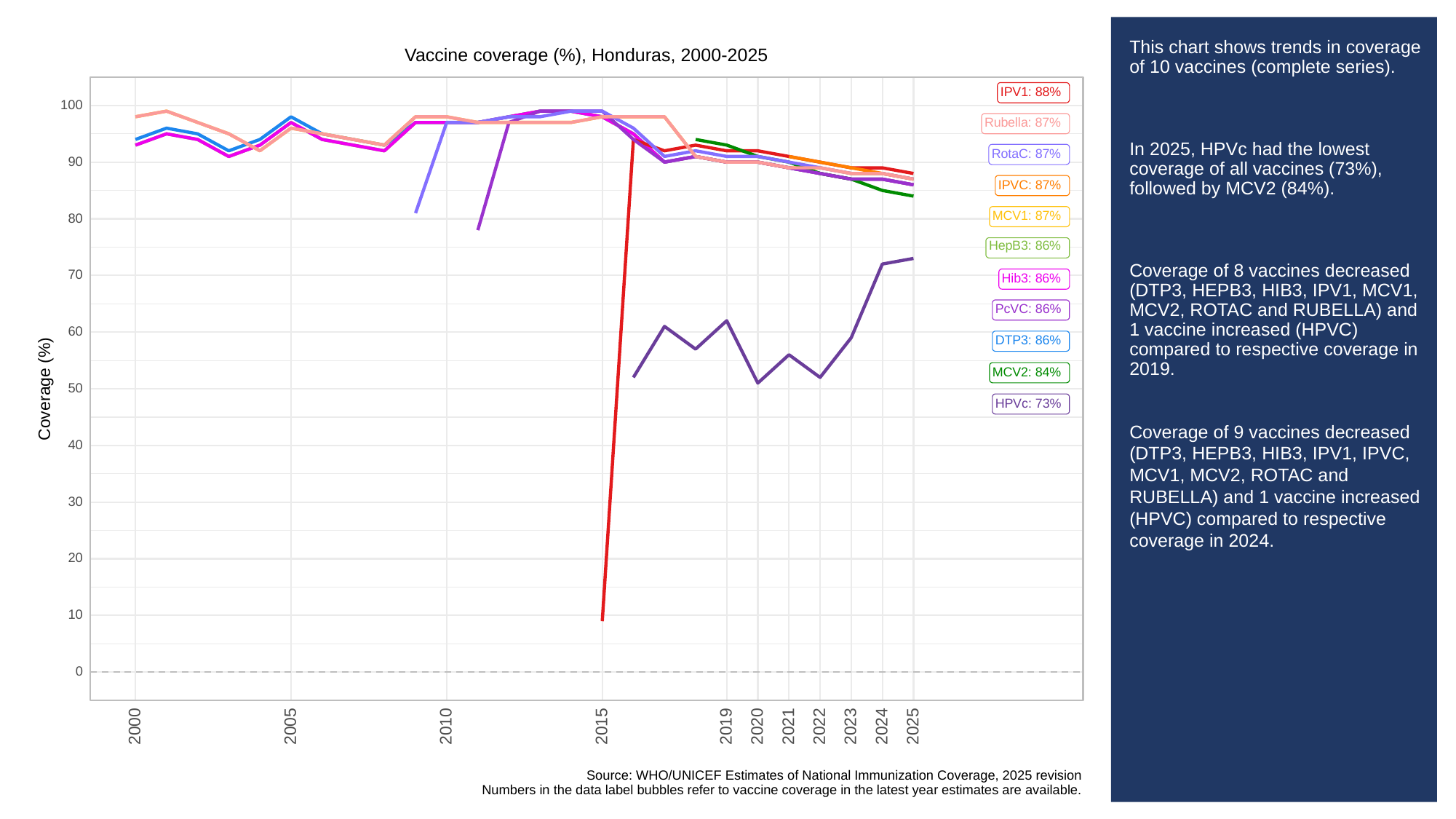

# This chart shows trends in coverage of 10 vaccines (complete series).

In 2025, HPVc had the lowest coverage of all vaccines (73%), followed by MCV2 (84%).

Coverage of 8 vaccines decreased (DTP3, HEPB3, HIB3, IPV1, MCV1, MCV2, ROTAC and RUBELLA) and 1 vaccine increased (HPVC) compared to respective coverage in 2019.

Coverage of 9 vaccines decreased (DTP3, HEPB3, HIB3, IPV1, IPVC, MCV1, MCV2, ROTAC and RUBELLA) and 1 vaccine increased (HPVC) compared to respective coverage in 2024.

Vaccine coverage (%), Honduras, 2000-2025

IPV1: 88%

100

Rubella: 87%

RotaC: 87%

90

IPVC: 87%

MCV1: 87%
80

HepB3: 86%

70
Hib3: 86%

PcVC: 86%
60

DTP3: 86%

MCV2: 84%
Coverage (%)
50

HPVc: 73%

40

30

20

10

0

2023
2000
2005
2010
2015
2019
2020
2021
2022
2024
2025
Source: WHO/UNICEF Estimates of National Immunization Coverage, 2025 revision
Numbers in the data label bubbles refer to vaccine coverage in the latest year estimates are available.